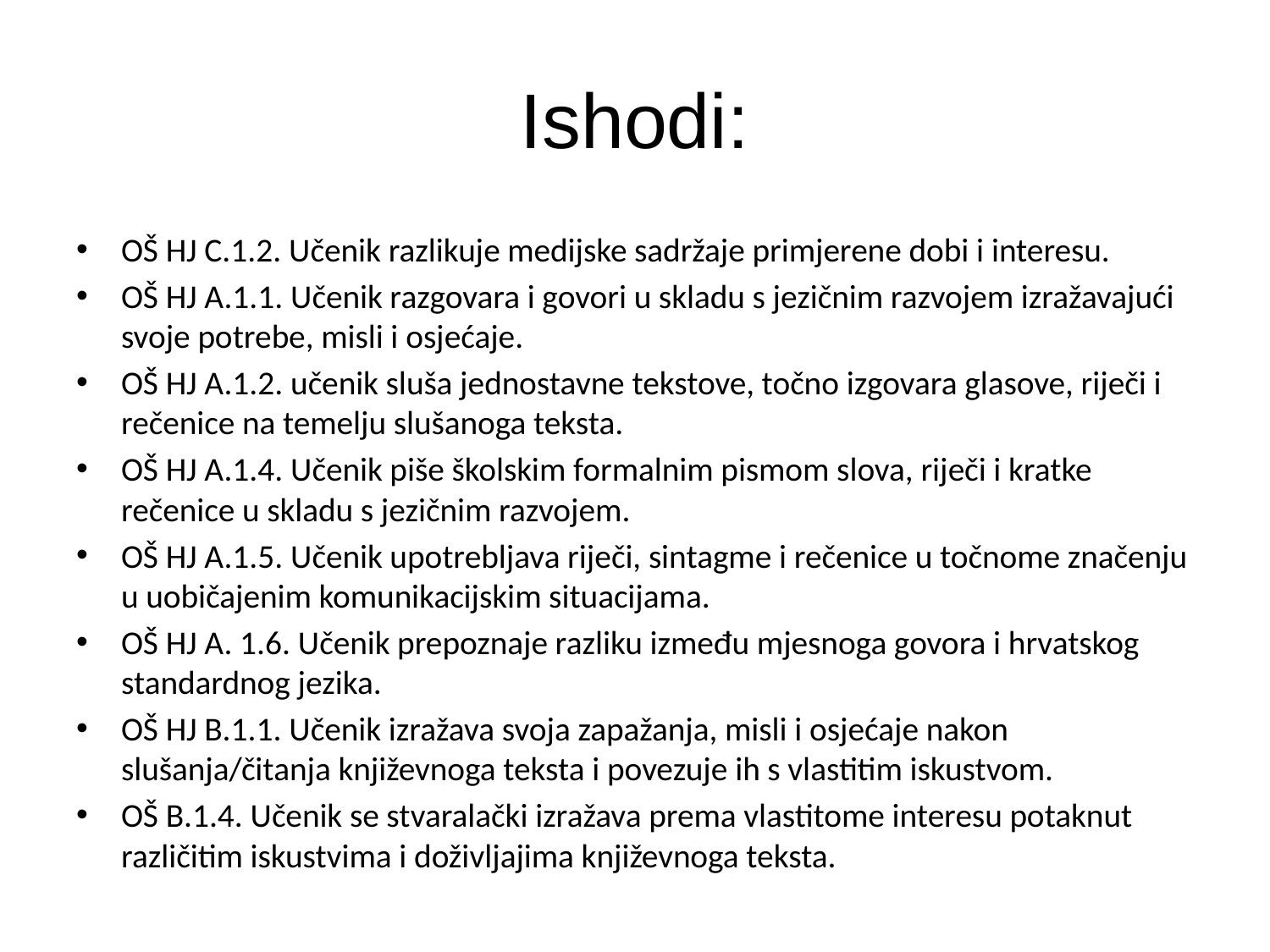

# Ishodi:
OŠ HJ C.1.2. Učenik razlikuje medijske sadržaje primjerene dobi i interesu.
OŠ HJ A.1.1. Učenik razgovara i govori u skladu s jezičnim razvojem izražavajući svoje potrebe, misli i osjećaje.
OŠ HJ A.1.2. učenik sluša jednostavne tekstove, točno izgovara glasove, riječi i rečenice na temelju slušanoga teksta.
OŠ HJ A.1.4. Učenik piše školskim formalnim pismom slova, riječi i kratke rečenice u skladu s jezičnim razvojem.
OŠ HJ A.1.5. Učenik upotrebljava riječi, sintagme i rečenice u točnome značenju u uobičajenim komunikacijskim situacijama.
OŠ HJ A. 1.6. Učenik prepoznaje razliku između mjesnoga govora i hrvatskog standardnog jezika.
OŠ HJ B.1.1. Učenik izražava svoja zapažanja, misli i osjećaje nakon slušanja/čitanja književnoga teksta i povezuje ih s vlastitim iskustvom.
OŠ B.1.4. Učenik se stvaralački izražava prema vlastitome interesu potaknut različitim iskustvima i doživljajima književnoga teksta.